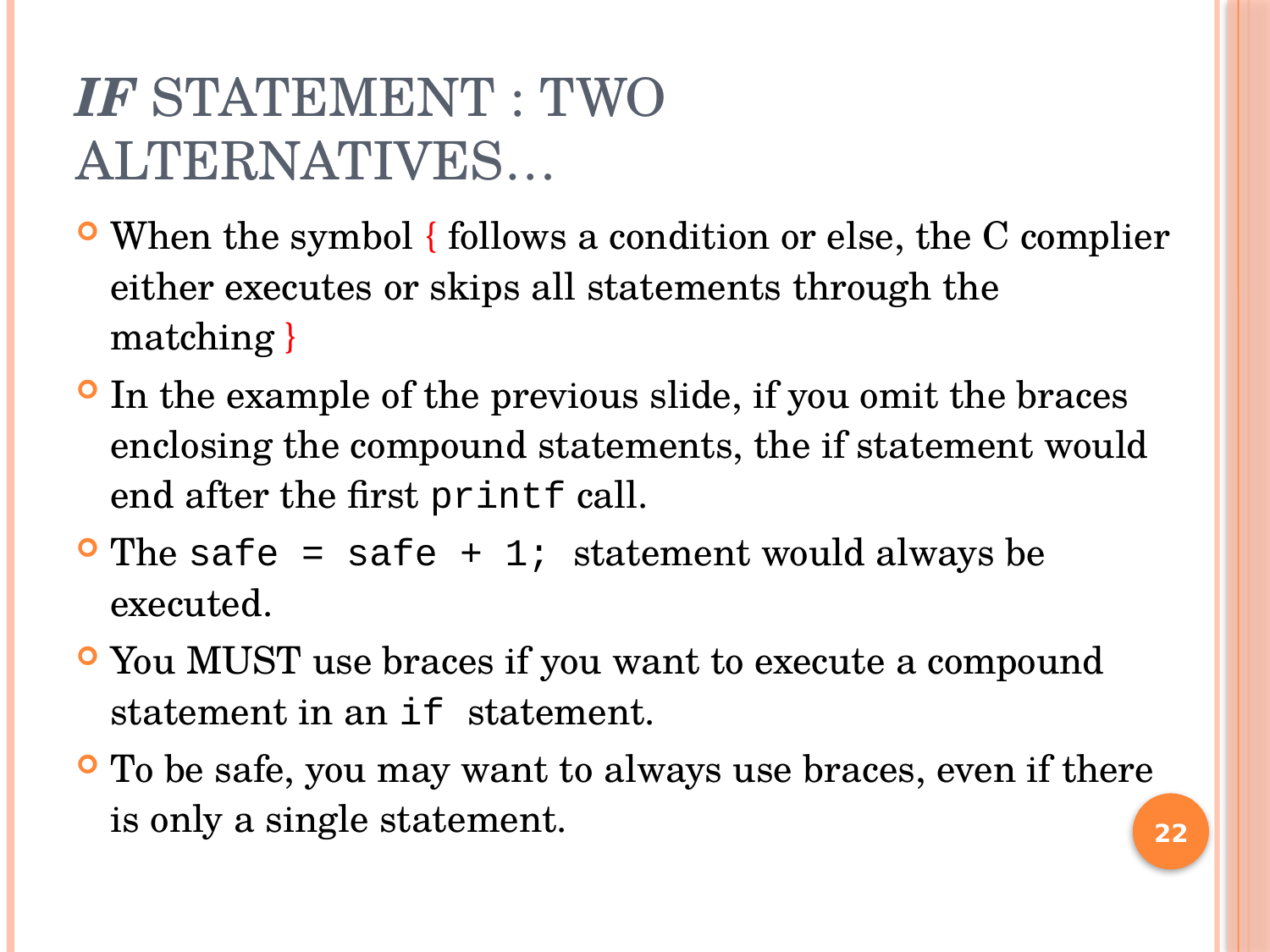

# if statement : Two alternatives…
When the symbol { follows a condition or else, the C complier either executes or skips all statements through the matching }
In the example of the previous slide, if you omit the braces enclosing the compound statements, the if statement would end after the first printf call.
The safe = safe + 1; statement would always be executed.
You MUST use braces if you want to execute a compound statement in an if statement.
To be safe, you may want to always use braces, even if there is only a single statement.
22